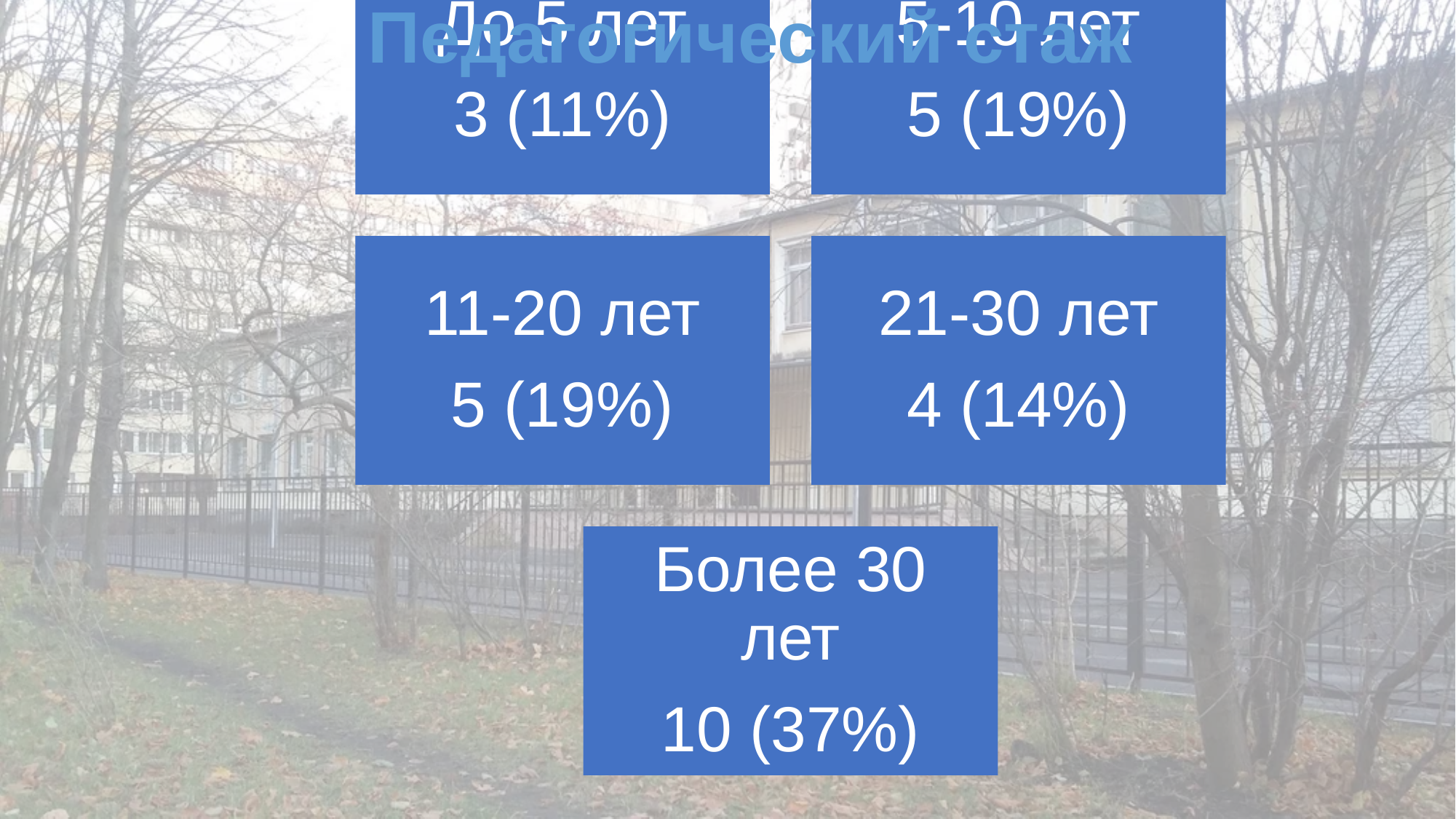

До 5 лет
3 (11%)
5-10 лет
5 (19%)
11-20 лет
5 (19%)
21-30 лет
4 (14%)
Более 30 лет
10 (37%)
Педагогический стаж